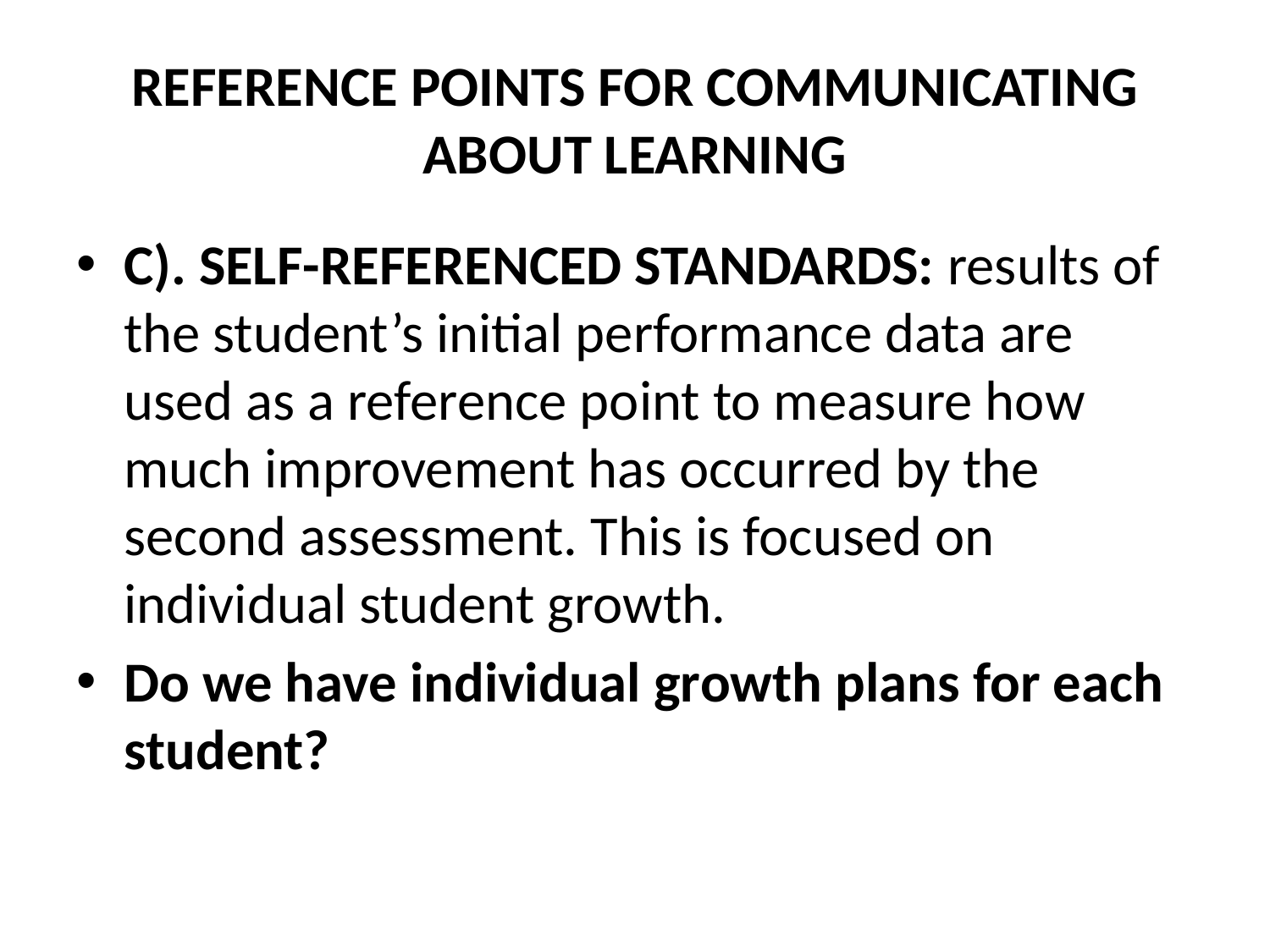

# REFERENCE POINTS FOR COMMUNICATING ABOUT LEARNING
C). SELF-REFERENCED STANDARDS: results of the student’s initial performance data are used as a reference point to measure how much improvement has occurred by the second assessment. This is focused on individual student growth.
Do we have individual growth plans for each student?